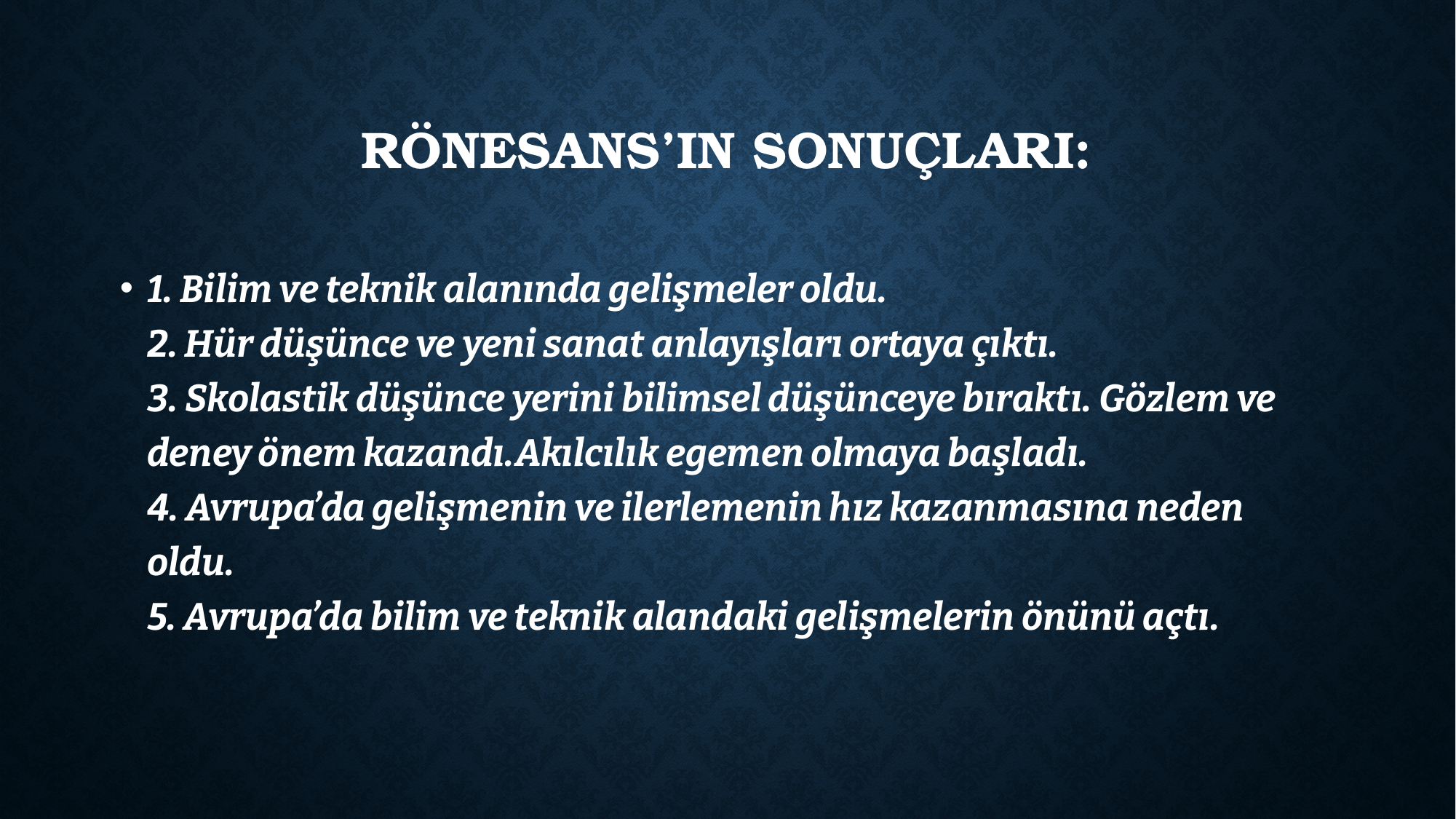

# Rönesans’ın sonuçları:
1. Bilim ve teknik alanında gelişmeler oldu.
2. Hür düşünce ve yeni sanat anlayışları ortaya çıktı.
3. Skolastik düşünce yerini bilimsel düşünceye bıraktı. Gözlem ve deney önem kazandı.Akılcılık egemen olmaya başladı.
4. Avrupa’da gelişmenin ve ilerlemenin hız kazanmasına neden oldu.
5. Avrupa’da bilim ve teknik alandaki gelişmelerin önünü açtı.